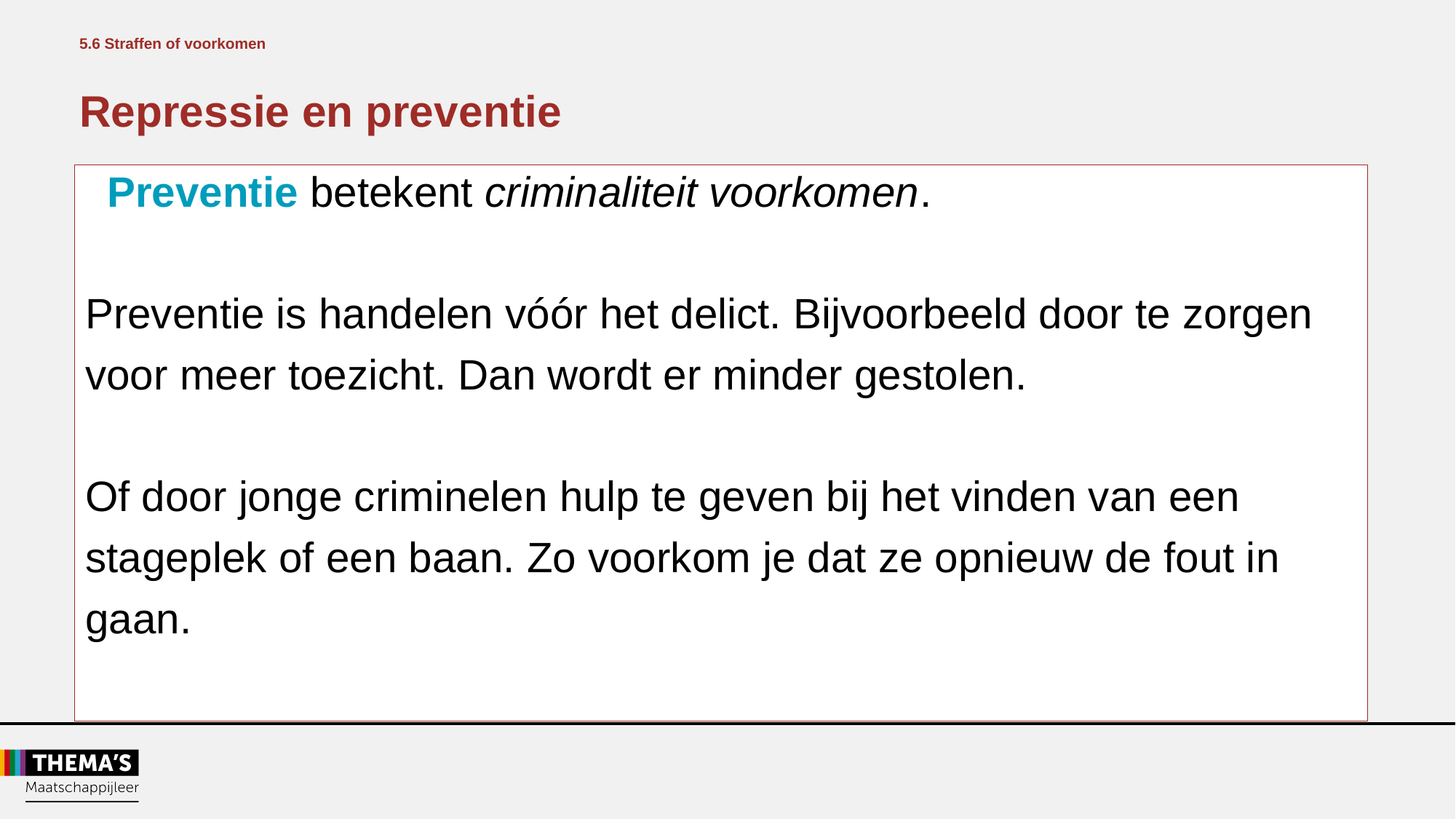

5.6 Straffen of voorkomen
Repressie en preventie
Preventie betekent criminaliteit voorkomen.

Preventie is handelen vóór het delict. Bijvoorbeeld door te zorgen
voor meer toezicht. Dan wordt er minder gestolen.

Of door jonge criminelen hulp te geven bij het vinden van een
stageplek of een baan. Zo voorkom je dat ze opnieuw de fout in
gaan.